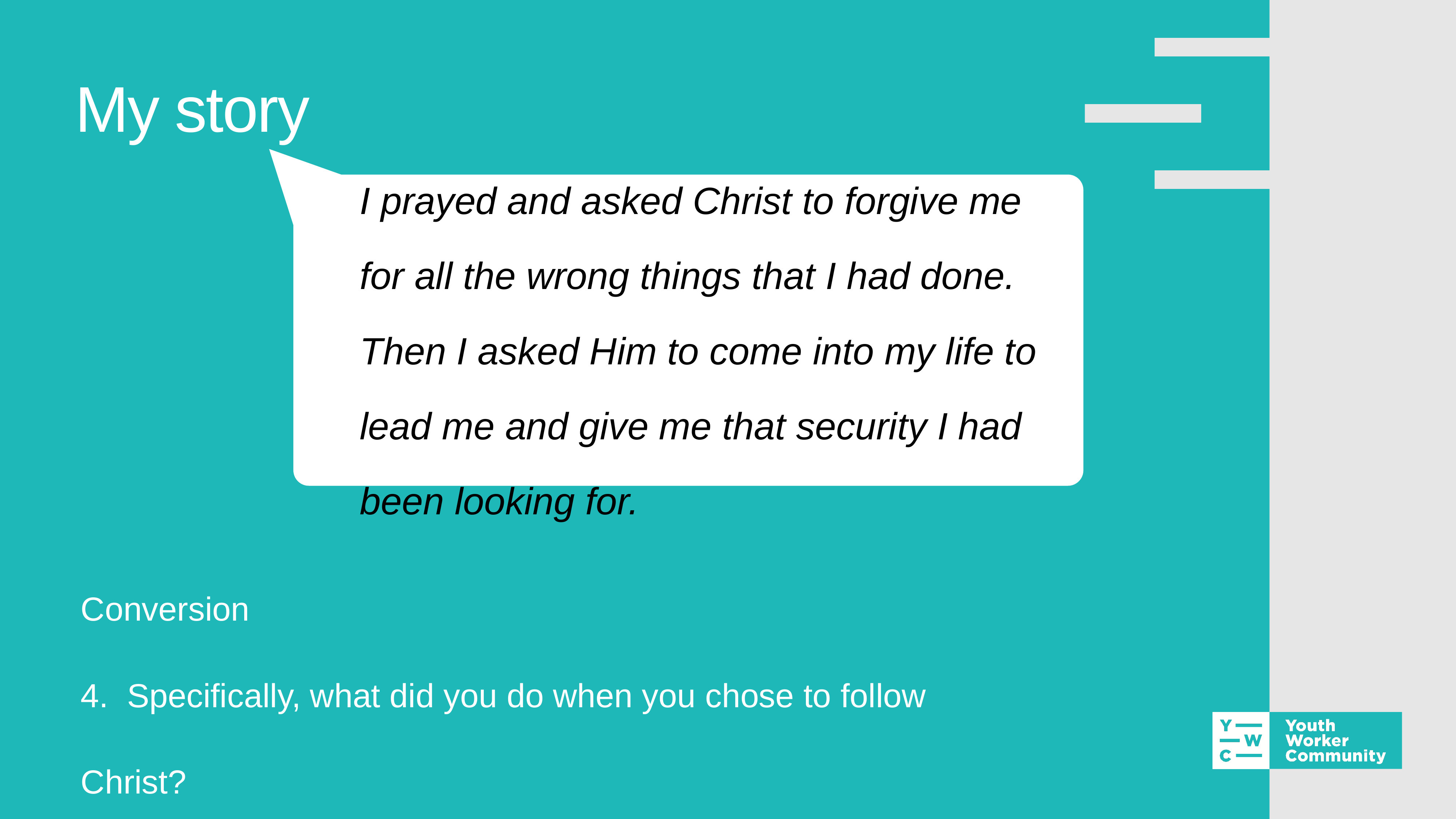

# My story

I prayed and asked Christ to forgive me for all the wrong things that I had done.  Then I asked Him to come into my life to lead me and give me that security I had been looking for.
Conversion
4.  Specifically, what did you do when you chose to follow Christ?